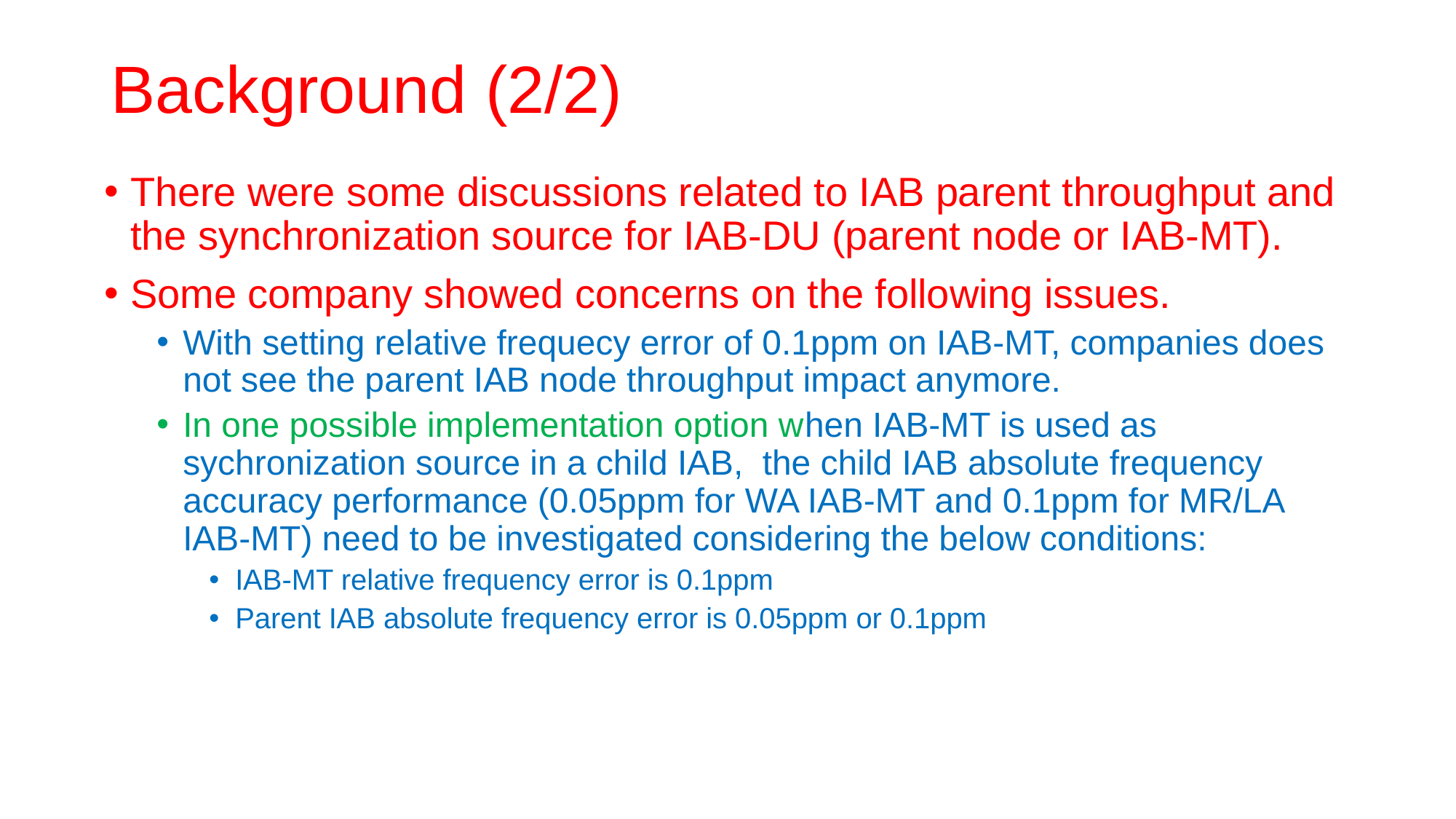

# Background (2/2)
There were some discussions related to IAB parent throughput and the synchronization source for IAB-DU (parent node or IAB-MT).
Some company showed concerns on the following issues.
With setting relative frequecy error of 0.1ppm on IAB-MT, companies does not see the parent IAB node throughput impact anymore.
In one possible implementation option when IAB-MT is used as sychronization source in a child IAB,  the child IAB absolute frequency accuracy performance (0.05ppm for WA IAB-MT and 0.1ppm for MR/LA IAB-MT) need to be investigated considering the below conditions:
IAB-MT relative frequency error is 0.1ppm
Parent IAB absolute frequency error is 0.05ppm or 0.1ppm